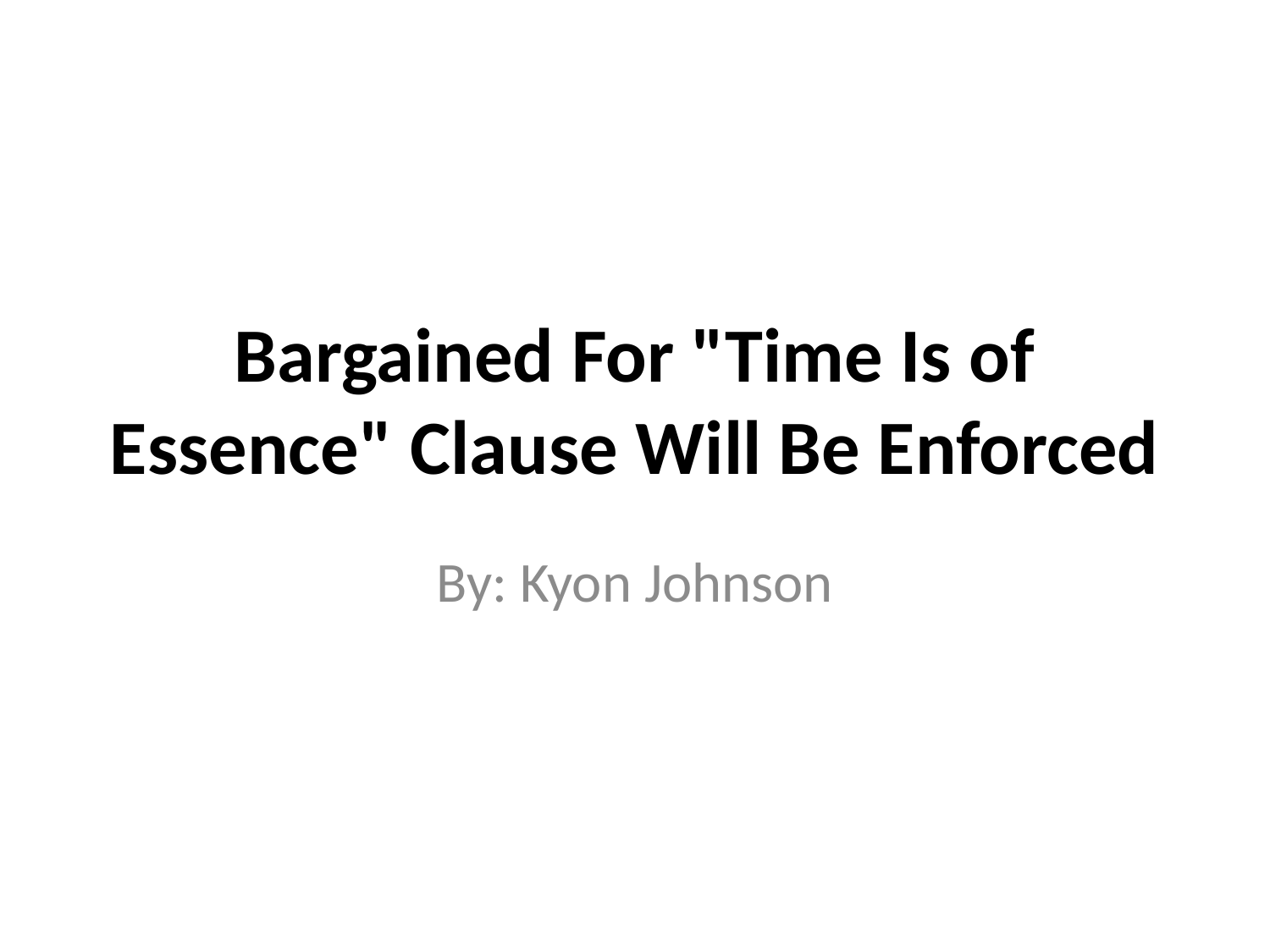

# Bargained For "Time Is of Essence" Clause Will Be Enforced
By: Kyon Johnson